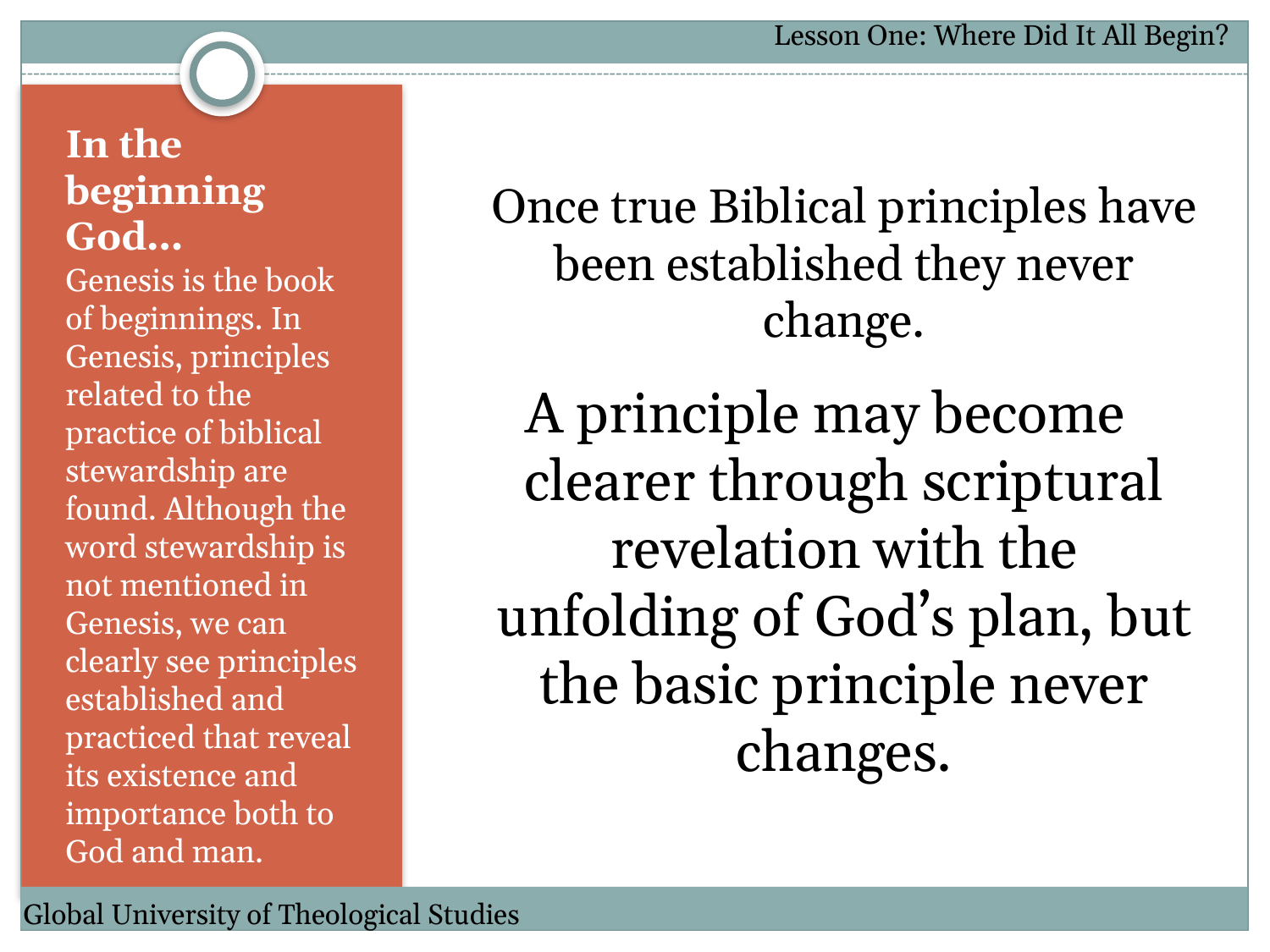

Lesson One: Where Did It All Begin?
# In the beginning God…
	Once true Biblical principles have been established they never change.
Genesis is the book of beginnings. In Genesis, principles related to the practice of biblical stewardship are found. Although the word stewardship is not mentioned in Genesis, we can clearly see principles established and practiced that reveal its existence and importance both to God and man.
A principle may become clearer through scriptural revelation with the unfolding of God’s plan, but the basic principle never changes.
Global University of Theological Studies